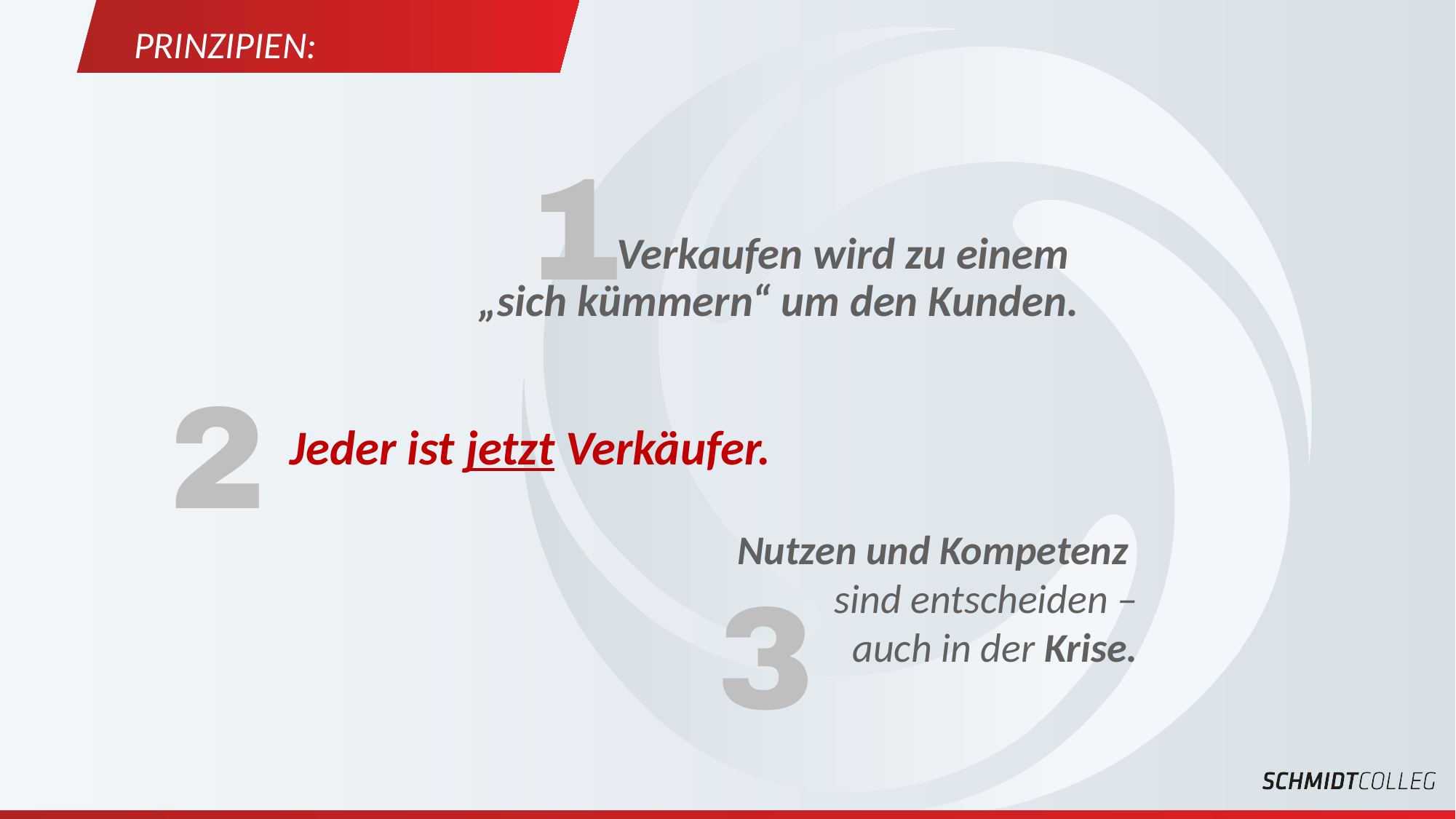

Prinzipien:

1
Verkaufen wird zu einem
„sich kümmern“ um den Kunden.
2
Jeder ist jetzt Verkäufer.
Nutzen und Kompetenz
sind entscheiden –
auch in der Krise.
3